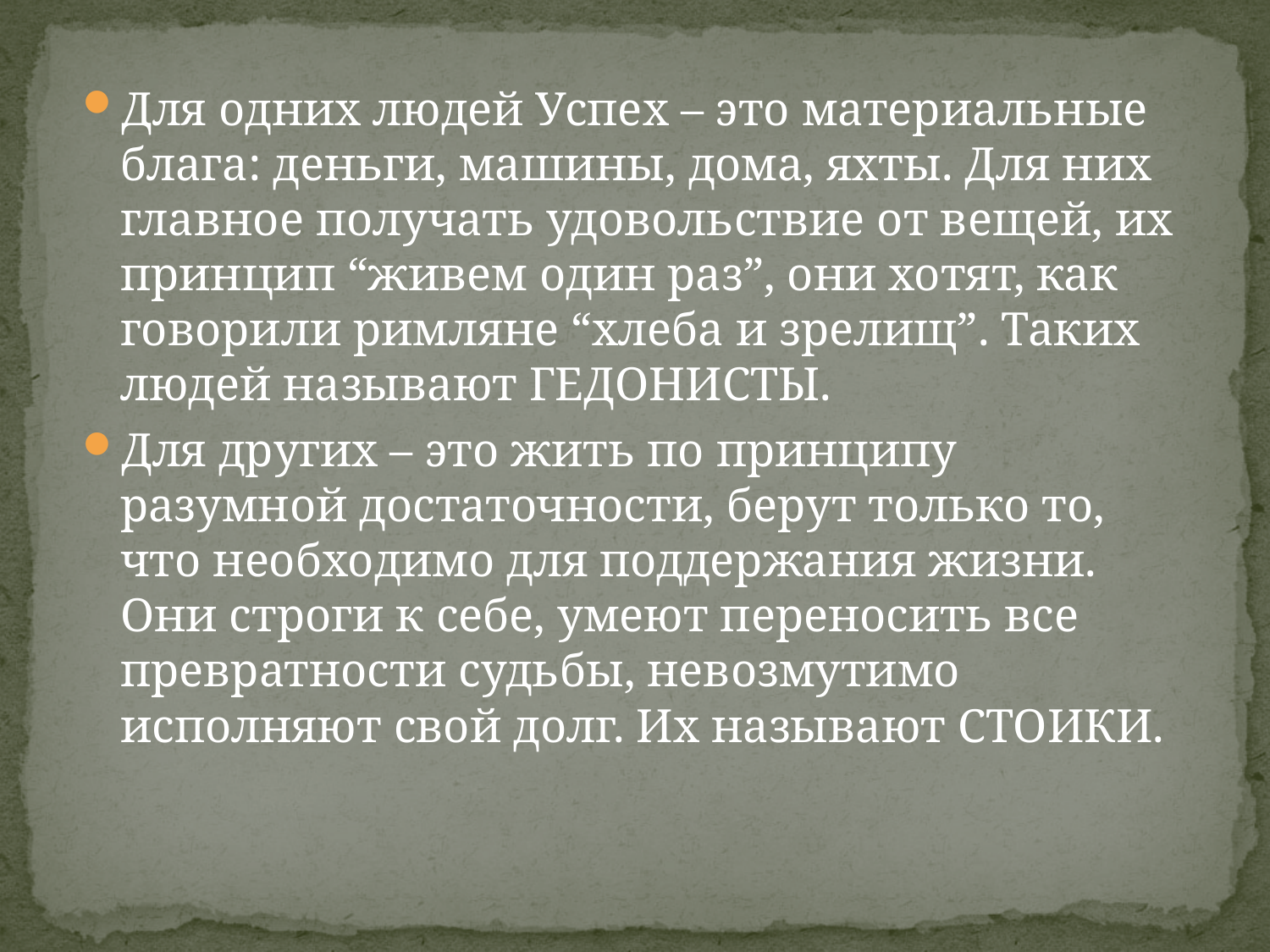

#
Для одних людей Успех – это материальные блага: деньги, машины, дома, яхты. Для них главное получать удовольствие от вещей, их принцип “живем один раз”, они хотят, как говорили римляне “хлеба и зрелищ”. Таких людей называют ГЕДОНИСТЫ.
Для других – это жить по принципу разумной достаточности, берут только то, что необходимо для поддержания жизни. Они строги к себе, умеют переносить все превратности судьбы, невозмутимо исполняют свой долг. Их называют СТОИКИ.